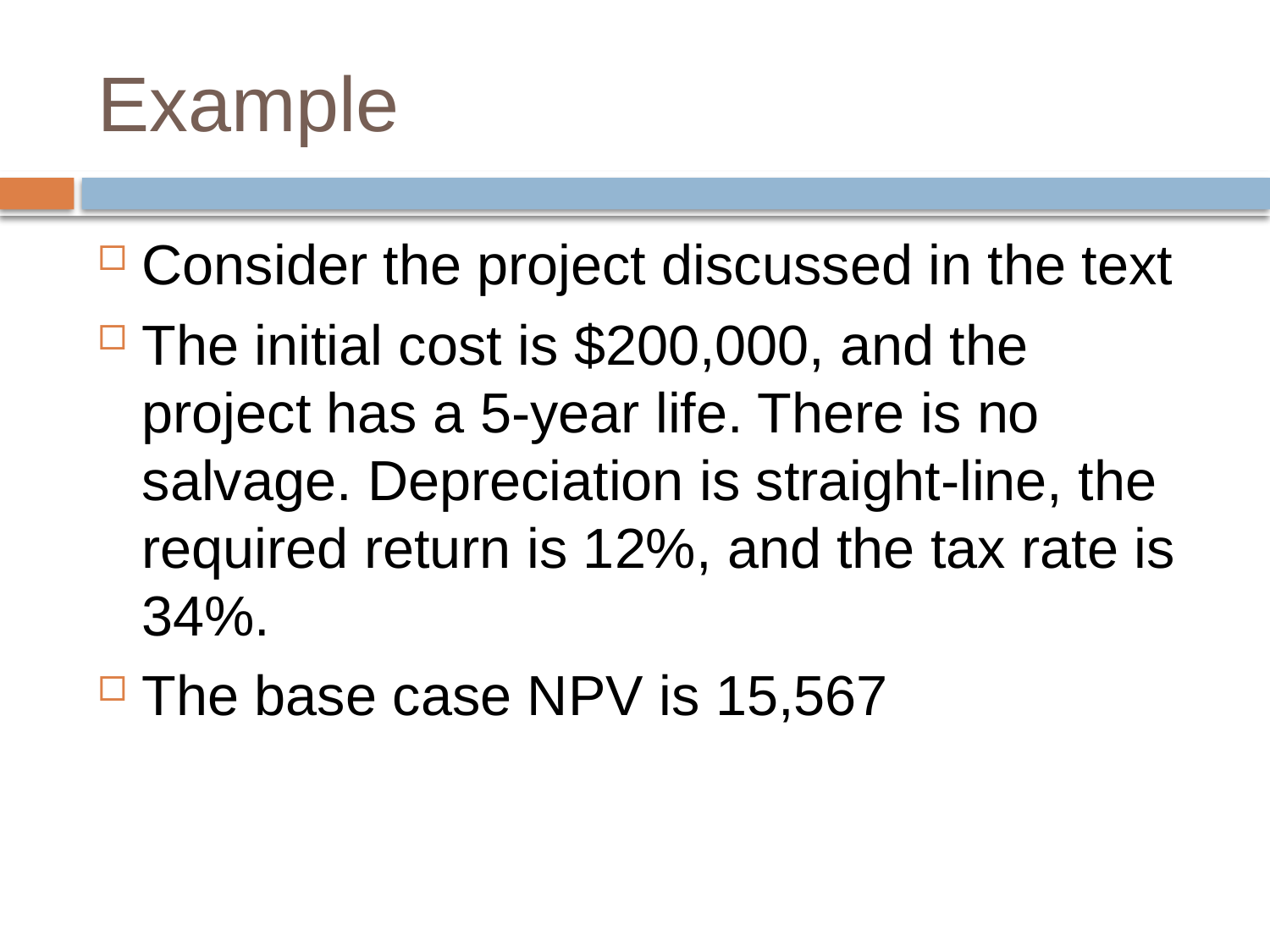

# Example
Consider the project discussed in the text
The initial cost is $200,000, and the project has a 5-year life. There is no salvage. Depreciation is straight-line, the required return is 12%, and the tax rate is 34%.
The base case NPV is 15,567